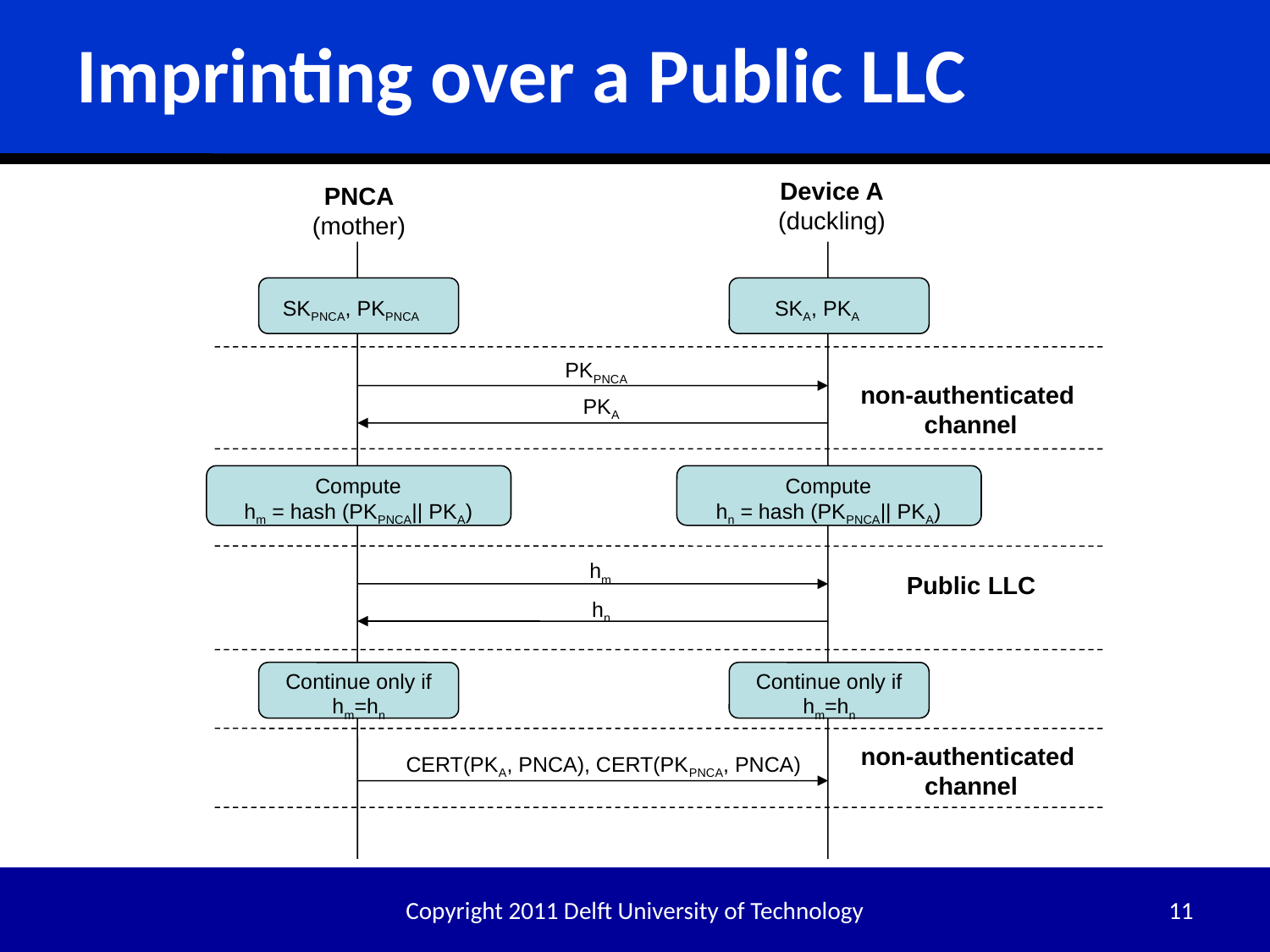

# Imprinting over a Public LLC
Device A
(duckling)
PNCA
(mother)

SKPNCA, PKPNCA

Compute
hm = hash (PKPNCA|| PKA)
Continue only if
hm=hn

SKA, PKA

PKPNCA
non-authenticated
channel

PKA

Compute
hn = hash (PKPNCA|| PKA)

hm
Public LLC

hn

Continue only if
hm=hn

non-authenticated
channel
CERT(PKA, PNCA), CERT(PKPNCA, PNCA)

Copyright 2011 Delft University of Technology
11